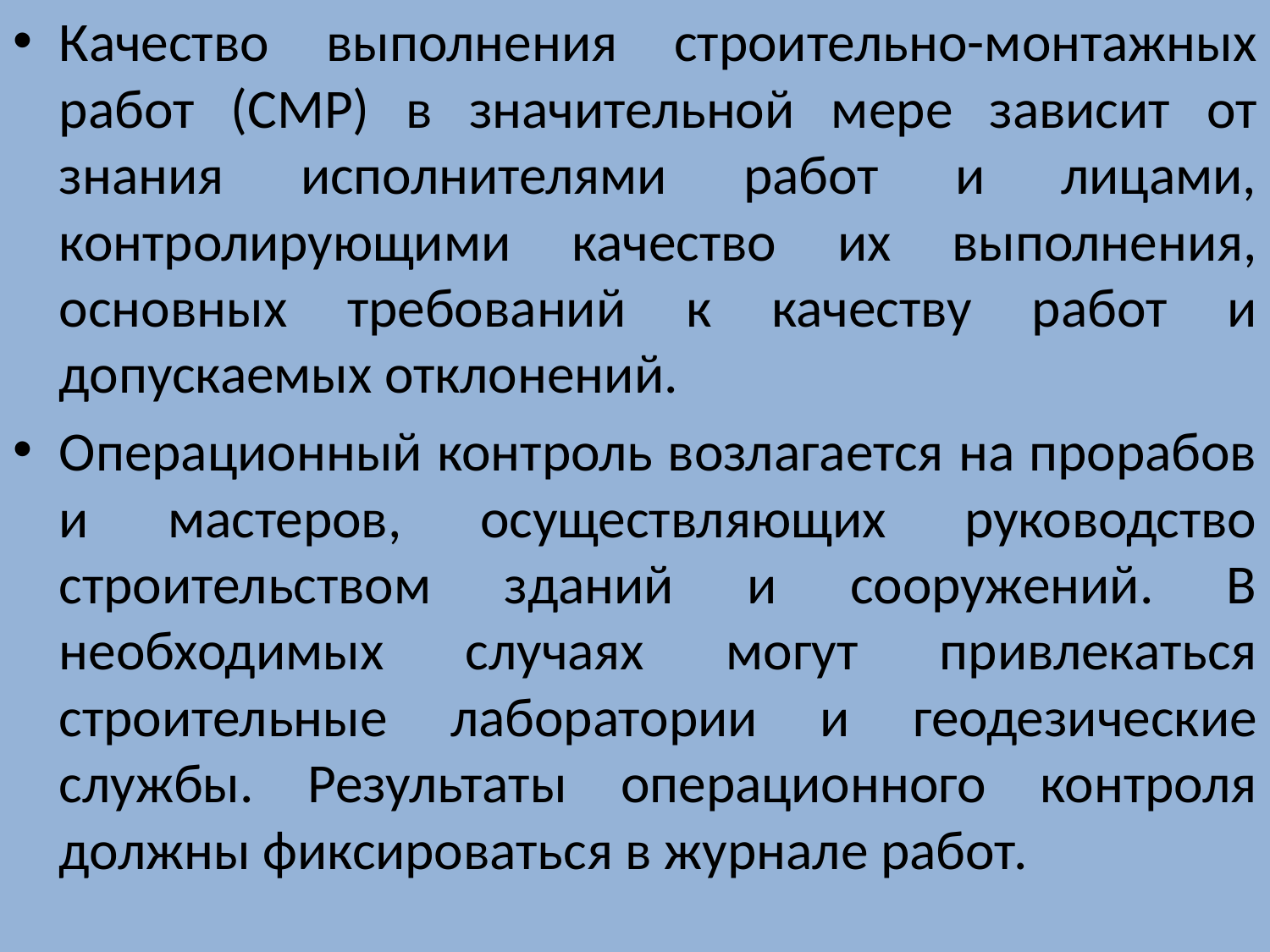

Качество выполнения строительно-монтажных работ (СМР) в значительной мере зависит от знания исполнителями работ и лицами, контролирующими качество их выполнения, основных требований к качеству работ и допускаемых отклонений.
Операционный контроль возлагается на прорабов и мастеров, осуществляющих руководство строительством зданий и сооружений. В необходимых случаях могут привлекаться строительные лаборатории и геодезические службы. Результаты операционного контроля должны фиксироваться в журнале работ.